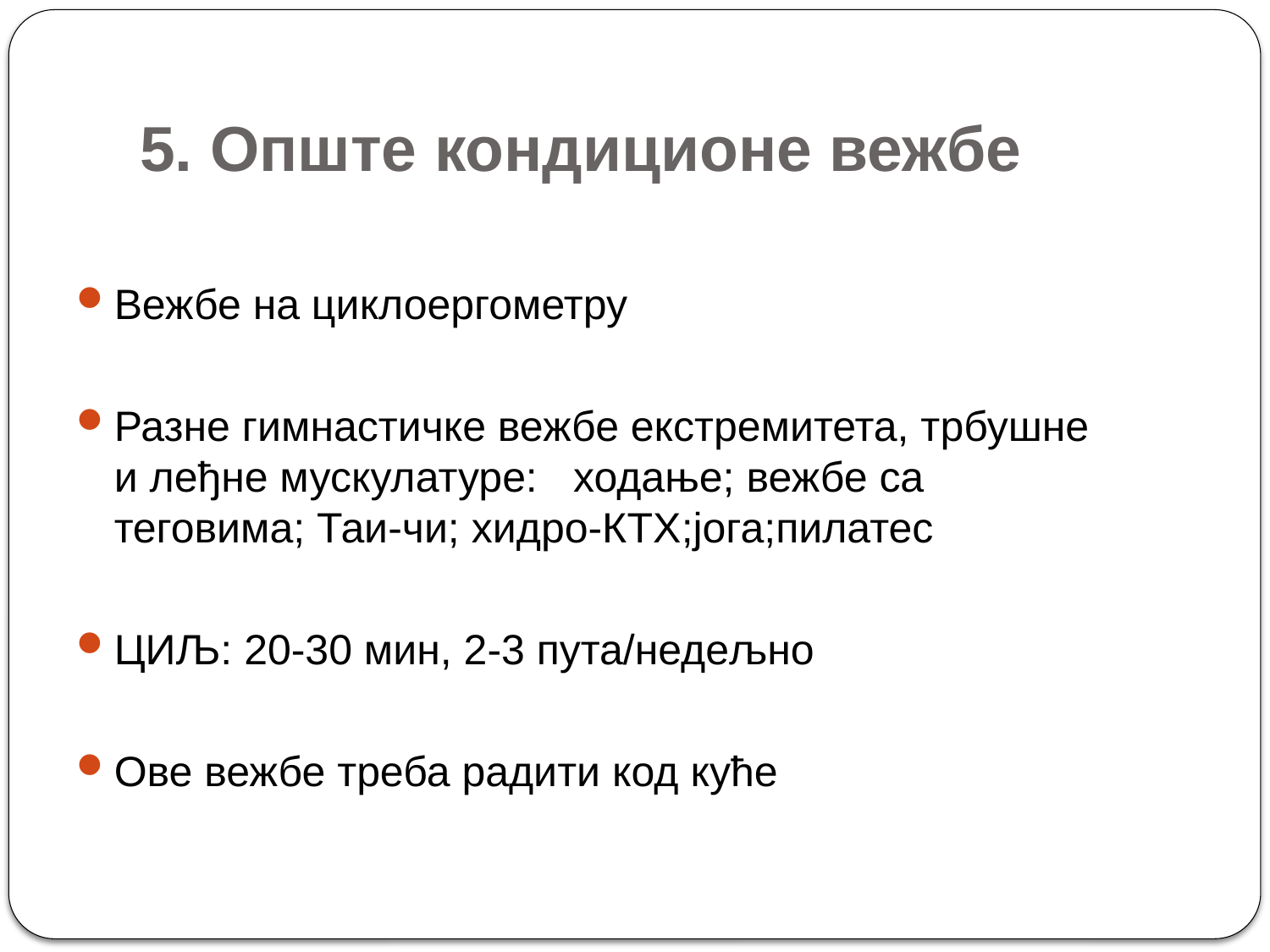

# 5. Опште кондиционе вежбе
Вежбе на циклоергометру

Разне гимнастичке вежбе екстремитета, трбушне и леђне мускулатуре:   ходање; вежбе са теговима; Таи-чи; хидро-КТХ;јога;пилатес

ЦИЉ: 20-30 мин, 2-3 пута/недељно

Ове вежбе треба радити код куће
85